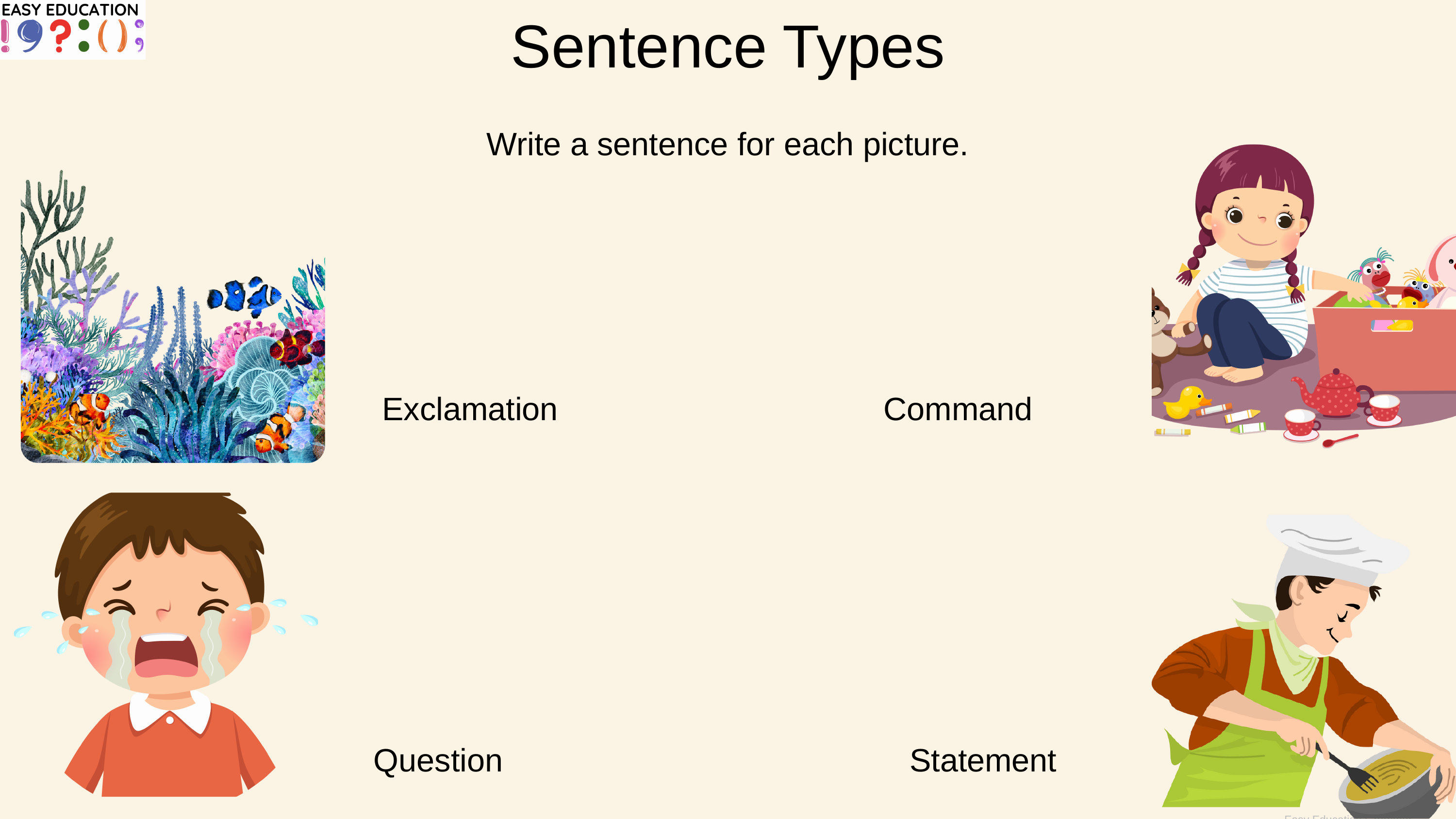

Sentence Types
Write a sentence for each picture.

Exclamation
Command

Question
Statement